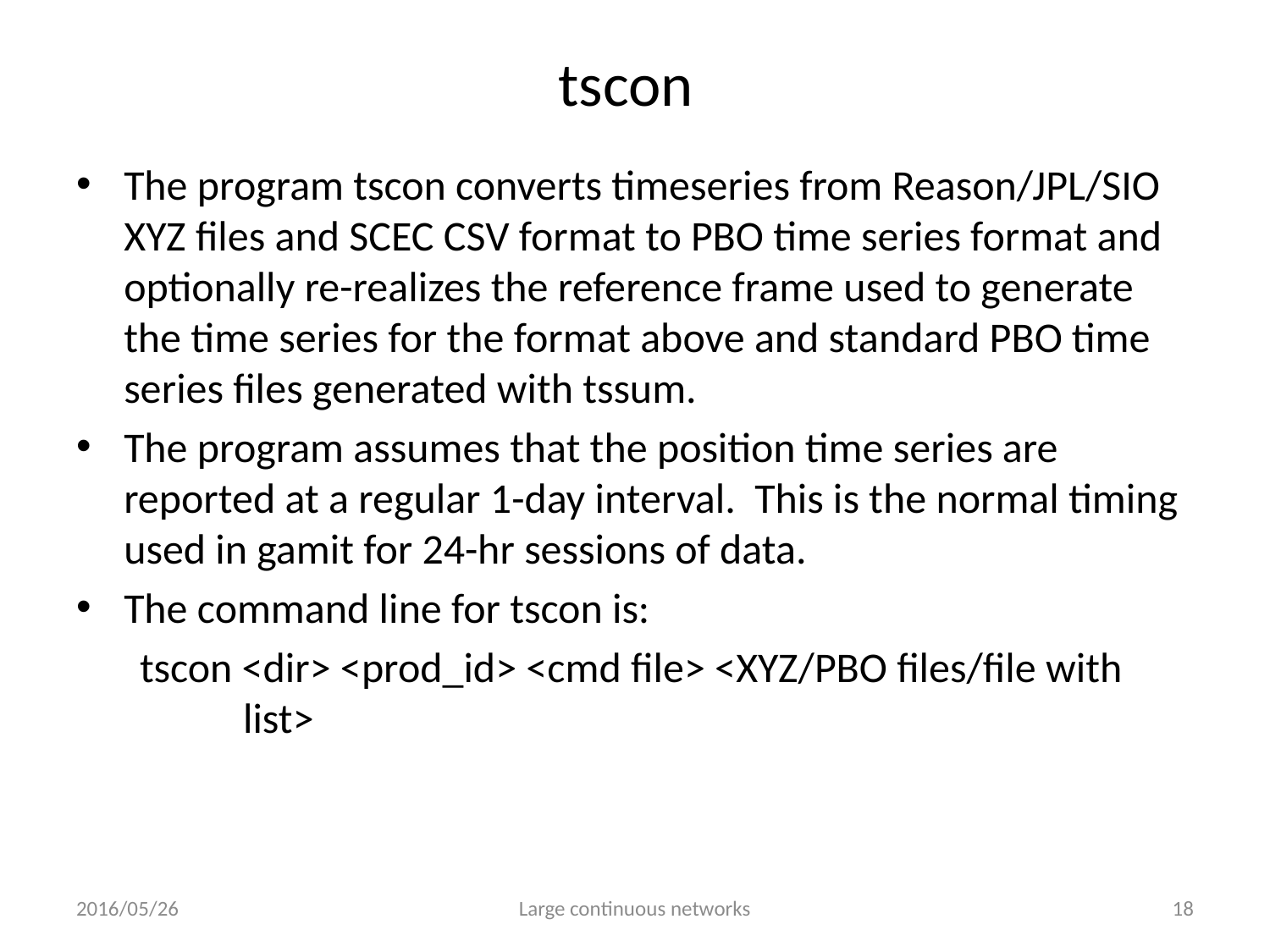

# tscon
The program tscon converts timeseries from Reason/JPL/SIO XYZ files and SCEC CSV format to PBO time series format and optionally re-realizes the reference frame used to generate the time series for the format above and standard PBO time series files generated with tssum.
The program assumes that the position time series are reported at a regular 1-day interval.  This is the normal timing used in gamit for 24-hr sessions of data.
The command line for tscon is:
tscon <dir> <prod_id> <cmd file> <XYZ/PBO files/file with list>

2016/05/26
Large continuous networks
18